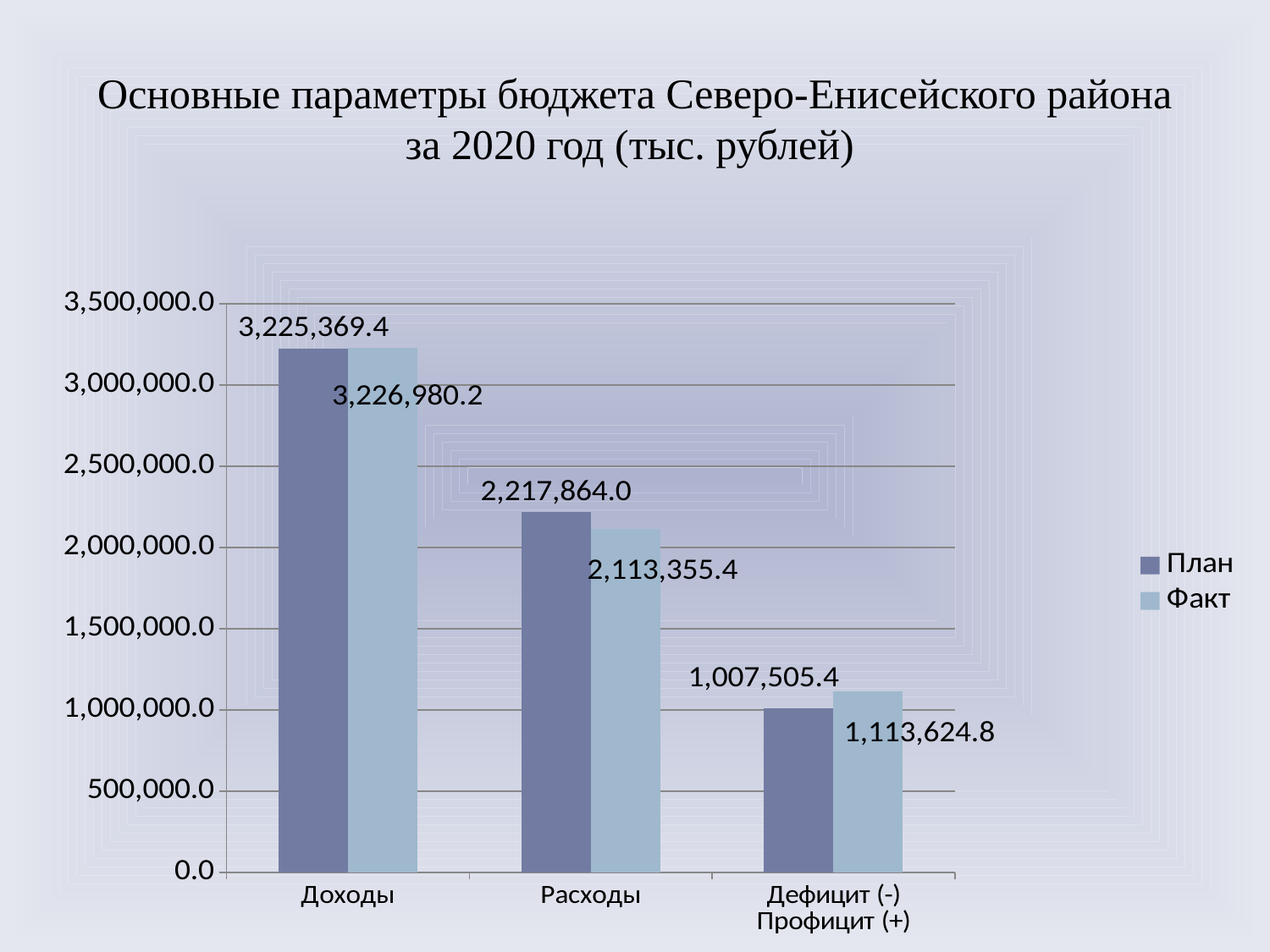

# Основные параметры бюджета Северо-Енисейского района за 2020 год (тыс. рублей)

[unsupported chart]